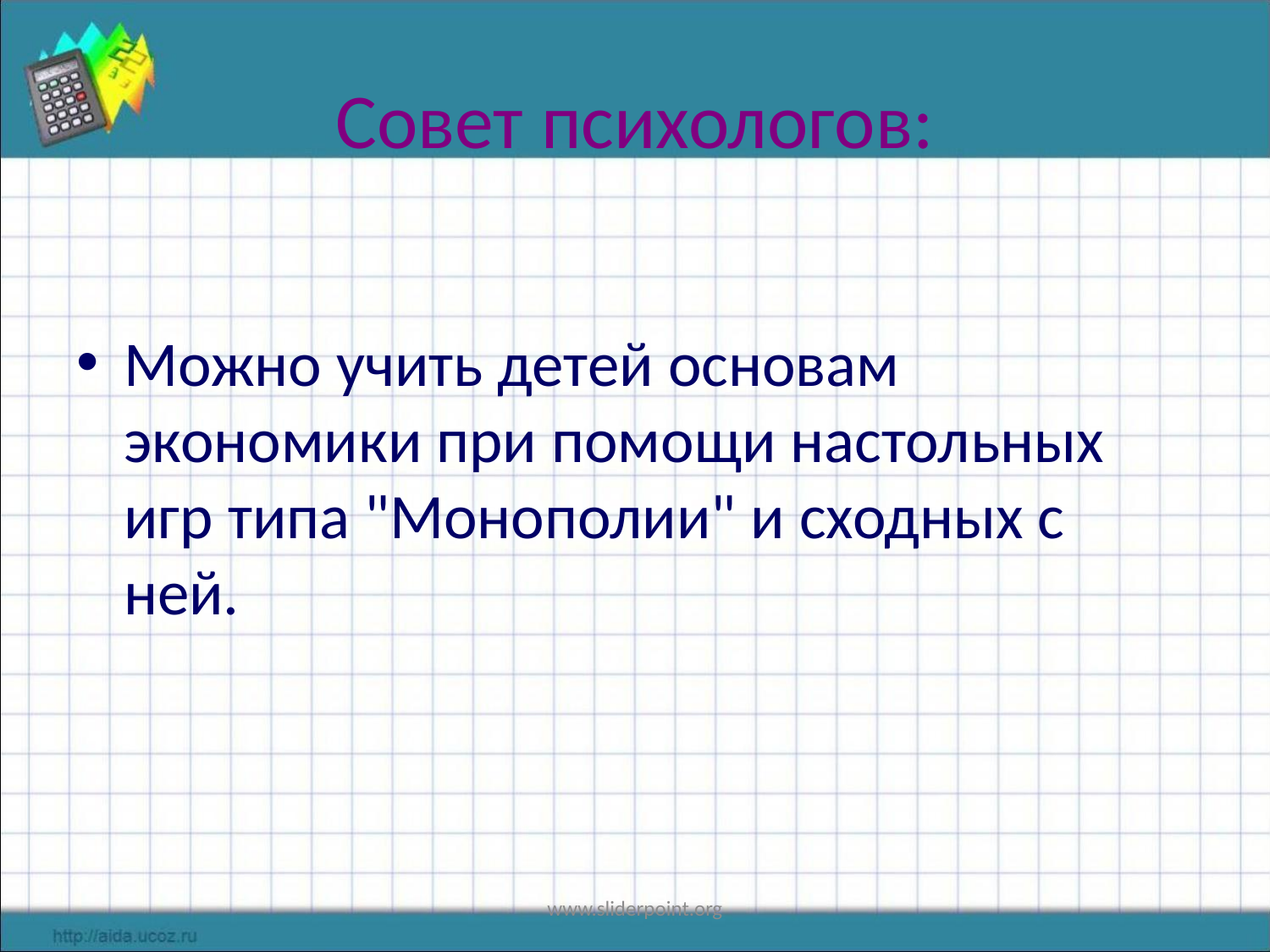

# Совет психологов:
Можно учить детей основам экономики при помощи настольных игр типа "Монополии" и сходных с ней.
www.sliderpoint.org